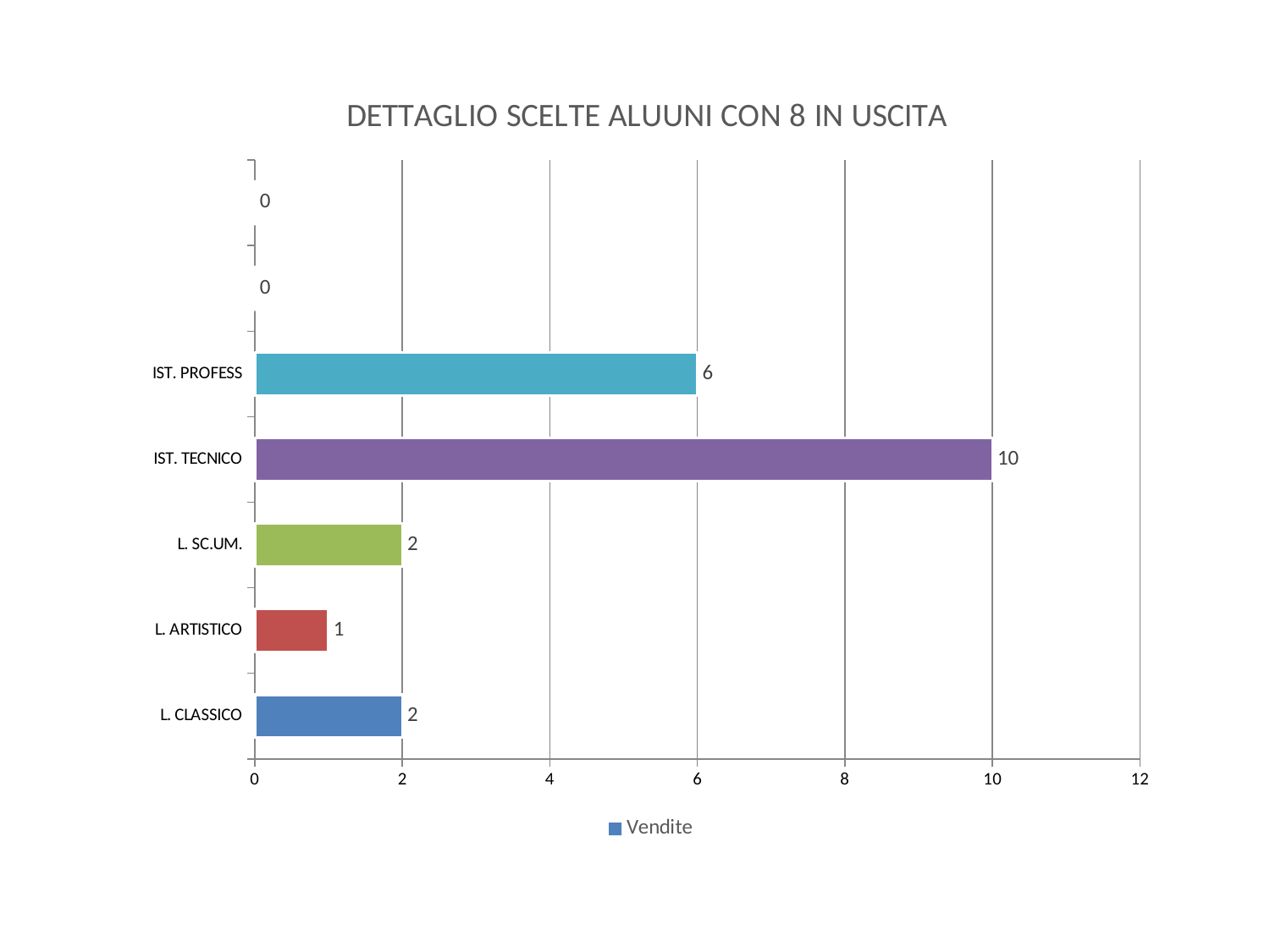

### Chart: DETTAGLIO SCELTE ALUUNI CON 8 IN USCITA

| Category | Vendite |
|---|---|
| L. CLASSICO | 2.0 |
| L. ARTISTICO | 1.0 |
| L. SC.UM. | 2.0 |
| IST. TECNICO | 10.0 |
| IST. PROFESS | 6.0 |